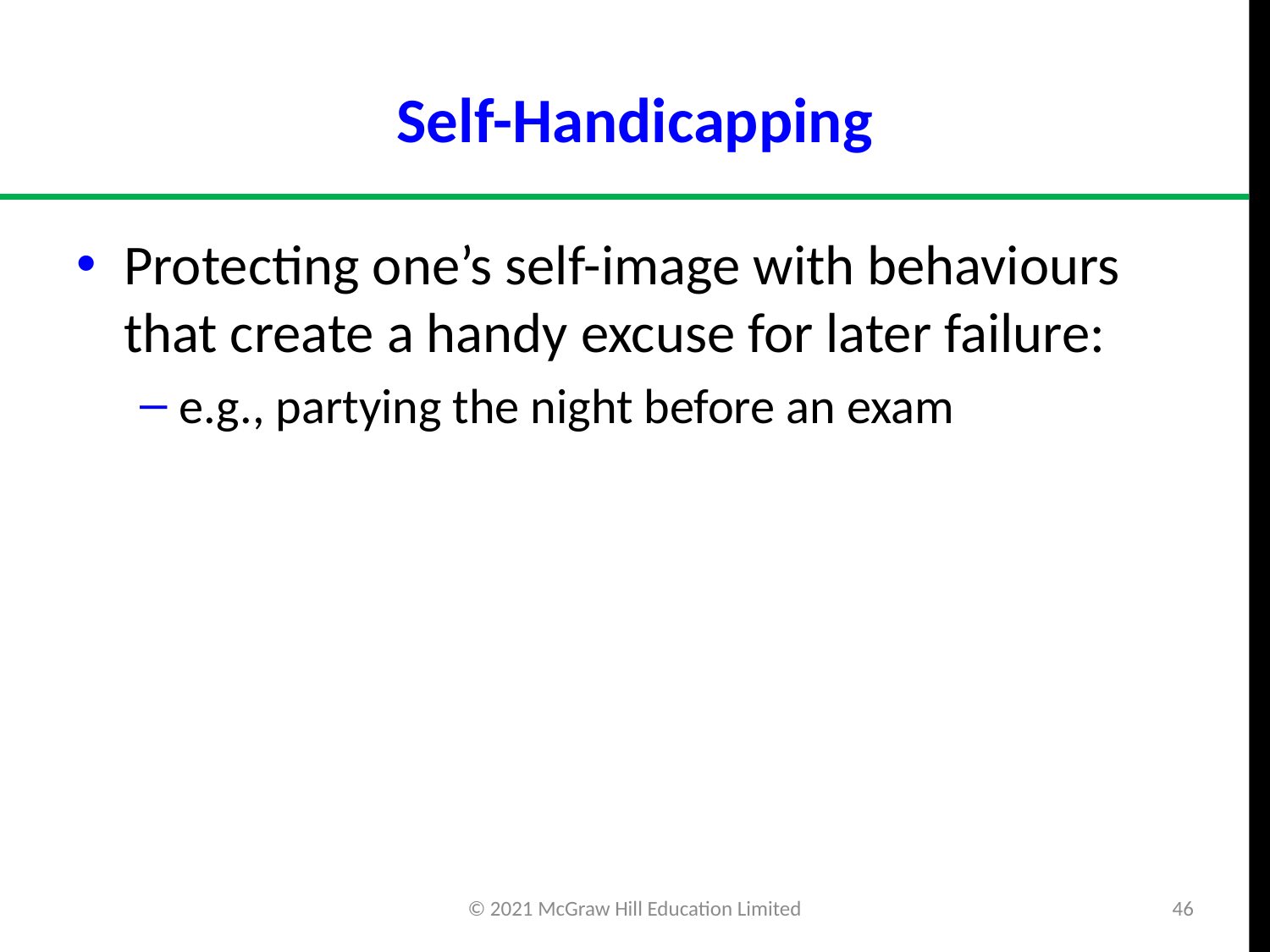

# Self-Handicapping
Protecting one’s self-image with behaviours that create a handy excuse for later failure:
e.g., partying the night before an exam

© 2021 McGraw Hill Education Limited
46